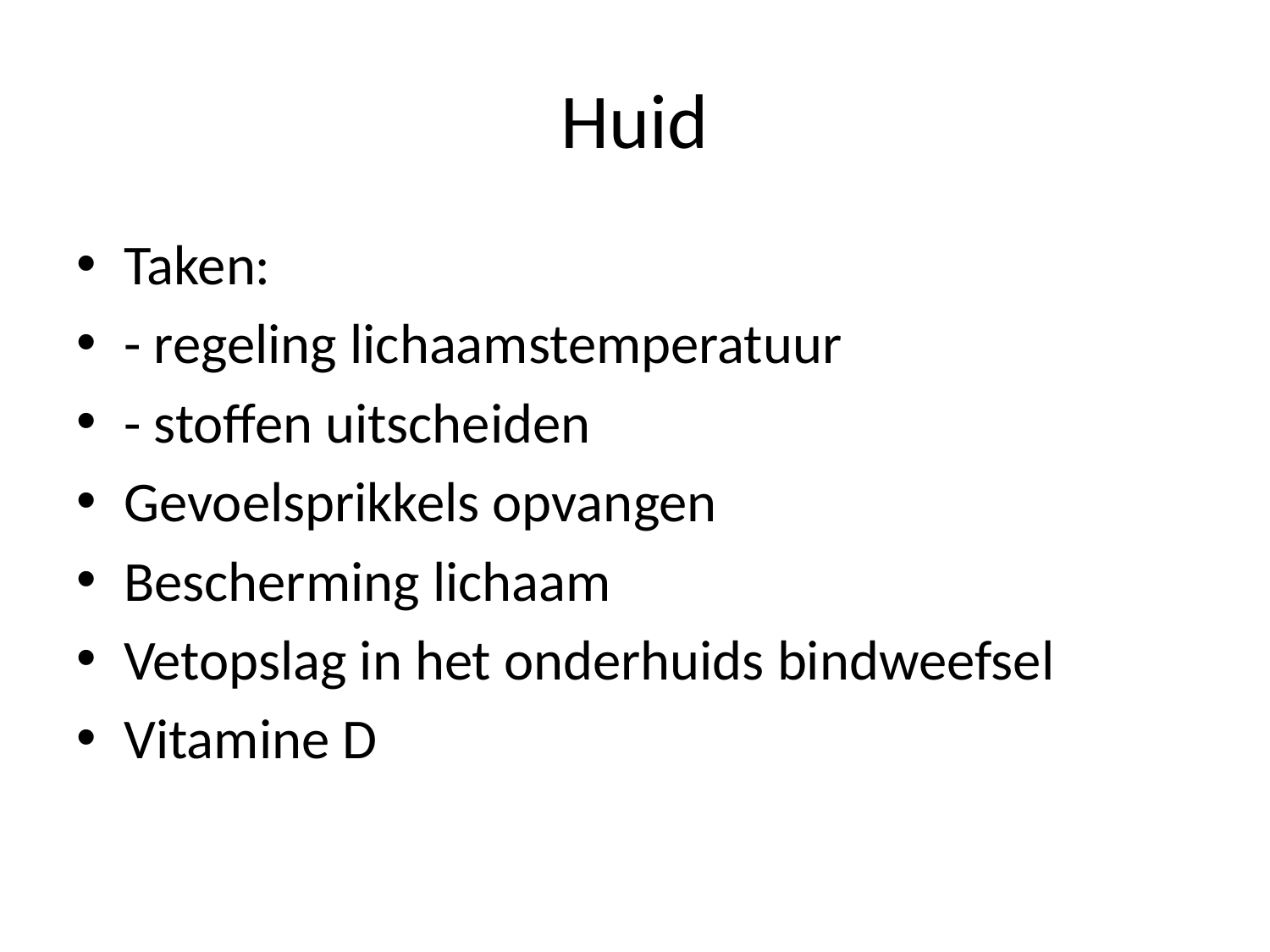

# Huid
Taken:
- regeling lichaamstemperatuur
- stoffen uitscheiden
Gevoelsprikkels opvangen
Bescherming lichaam
Vetopslag in het onderhuids bindweefsel
Vitamine D